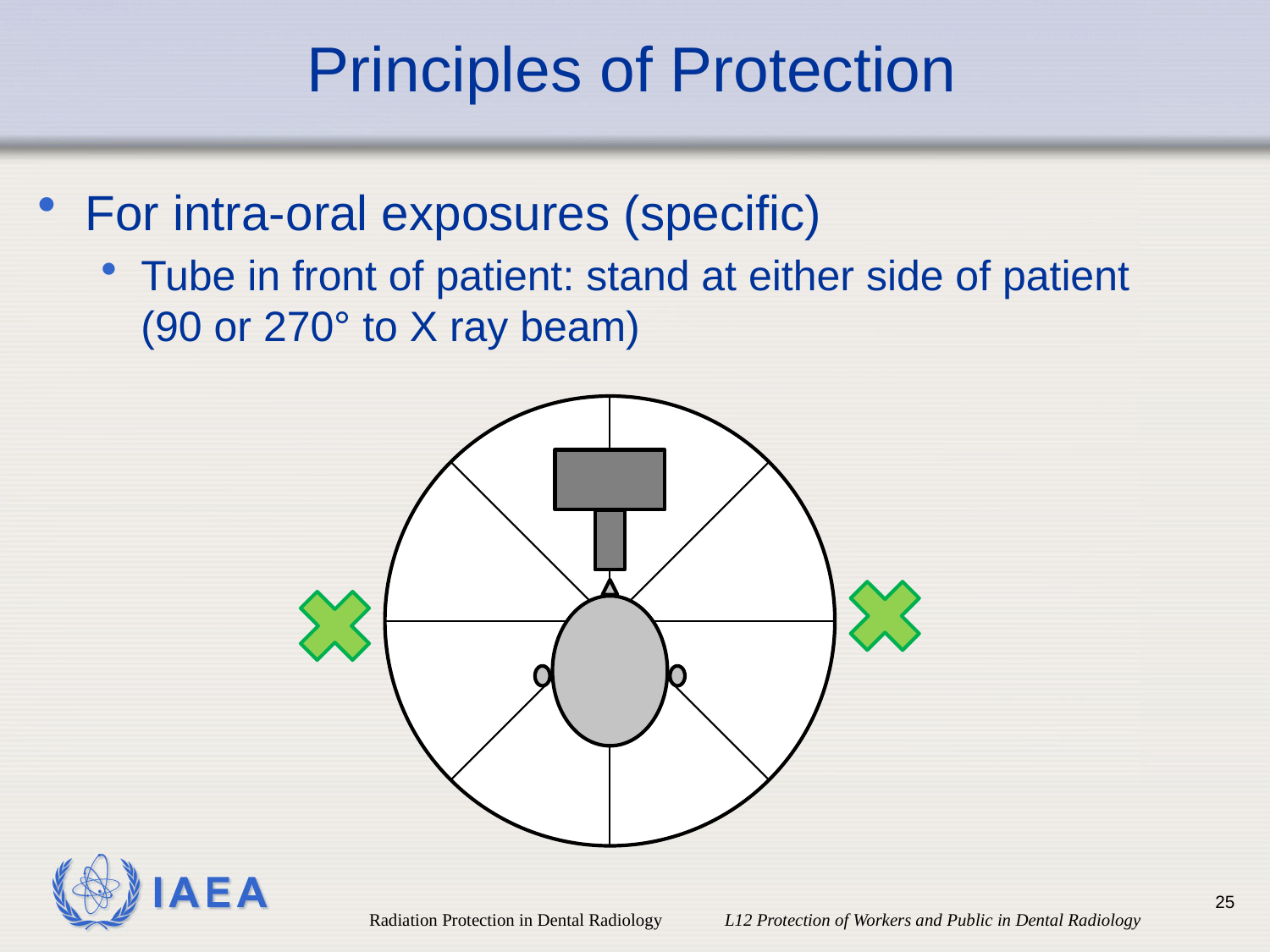

# Principles of Protection
For intra-oral exposures (specific)
Tube in front of patient: stand at either side of patient
(90 or 270° to X ray beam)

25
Radiation Protection in Dental Radiology              L12 Protection of Workers and Public in Dental Radiology